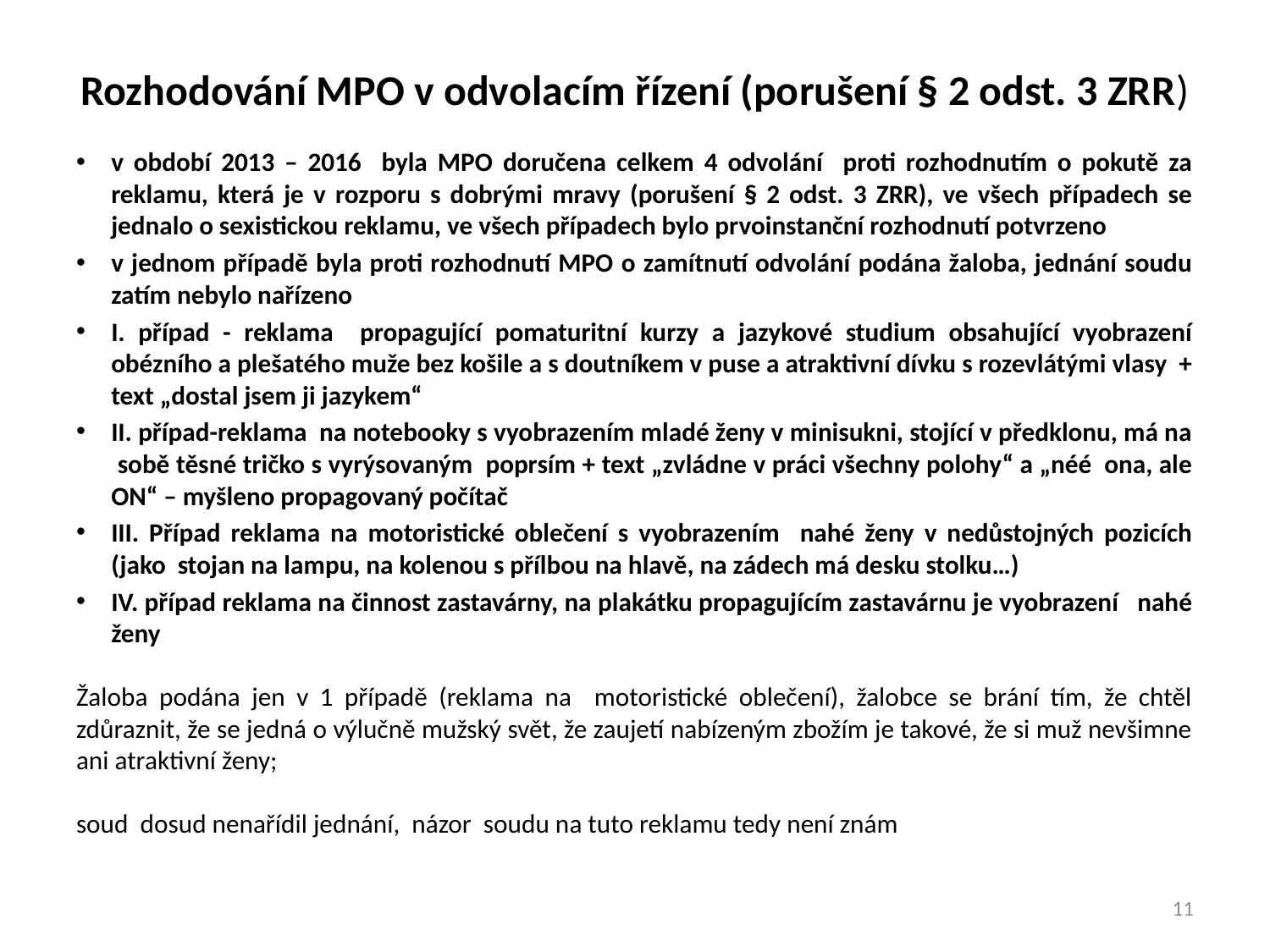

# Rozhodování MPO v odvolacím řízení (porušení § 2 odst. 3 ZRR)
v období 2013 – 2016  byla MPO doručena celkem 4 odvolání  proti rozhodnutím o pokutě za reklamu, která je v rozporu s dobrými mravy (porušení § 2 odst. 3 ZRR), ve všech případech se jednalo o sexistickou reklamu, ve všech případech bylo prvoinstanční rozhodnutí potvrzeno
v jednom případě byla proti rozhodnutí MPO o zamítnutí odvolání podána žaloba, jednání soudu zatím nebylo nařízeno
I. případ - reklama  propagující pomaturitní kurzy a jazykové studium obsahující vyobrazení obézního a plešatého muže bez košile a s doutníkem v puse a atraktivní dívku s rozevlátými vlasy  + text „dostal jsem ji jazykem“
II. případ-reklama  na notebooky s vyobrazením mladé ženy v minisukni, stojící v předklonu, má na  sobě těsné tričko s vyrýsovaným  poprsím + text „zvládne v práci všechny polohy“ a „néé  ona, ale ON“ – myšleno propagovaný počítač
III. Případ reklama na motoristické oblečení s vyobrazením  nahé ženy v nedůstojných pozicích (jako  stojan na lampu, na kolenou s přílbou na hlavě, na zádech má desku stolku…)
IV. případ reklama na činnost zastavárny, na plakátku propagujícím zastavárnu je vyobrazení   nahé ženy

Žaloba podána jen v 1 případě (reklama na  motoristické oblečení), žalobce se brání tím, že chtěl zdůraznit, že se jedná o výlučně mužský svět, že zaujetí nabízeným zbožím je takové, že si muž nevšimne ani atraktivní ženy;

soud  dosud nenařídil jednání,  názor  soudu na tuto reklamu tedy není znám

11